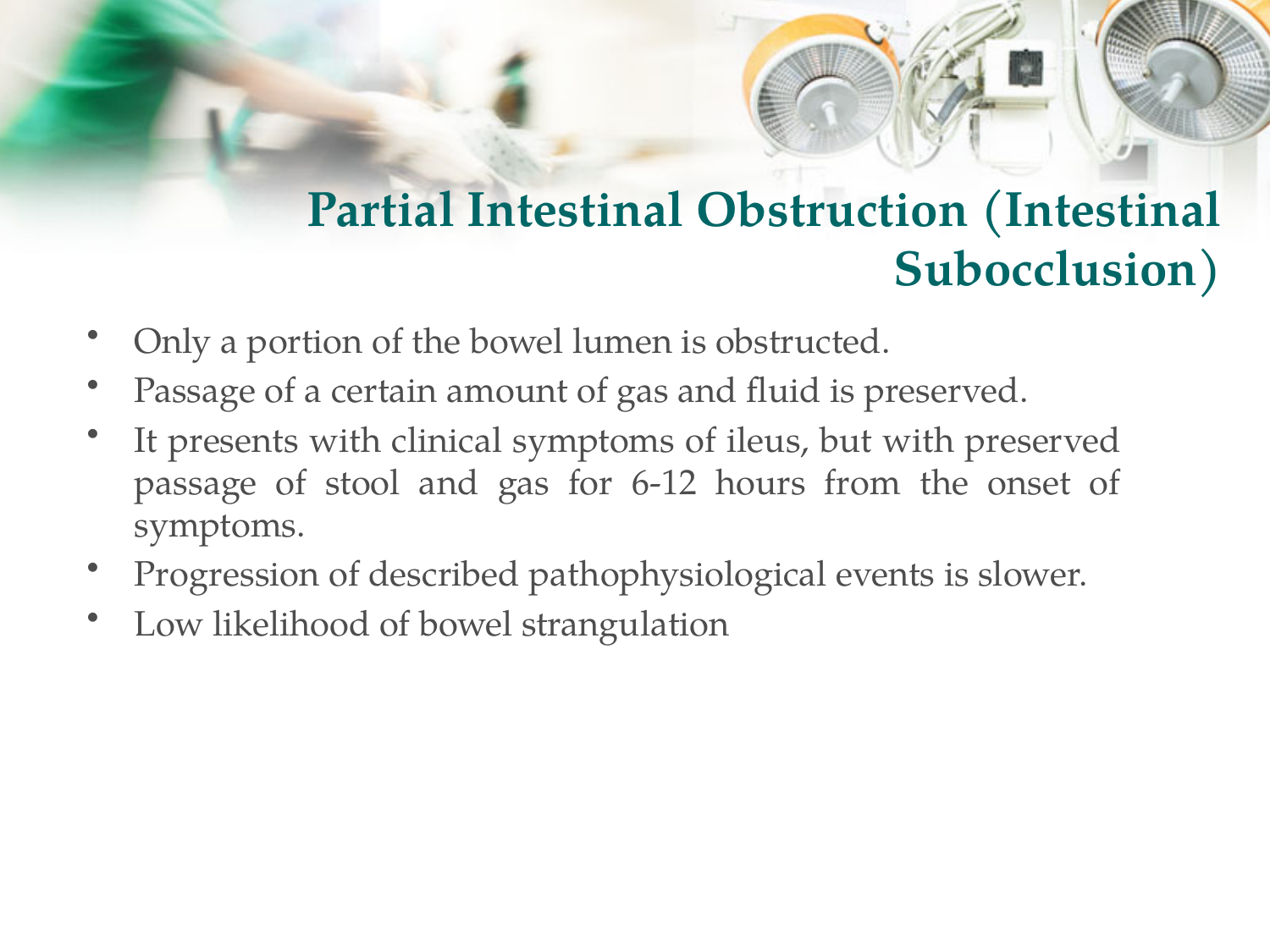

# Partial Intestinal Obstruction (Intestinal Subocclusion)

Only a portion of the bowel lumen is obstructed.
Passage of a certain amount of gas and fluid is preserved.
It presents with clinical symptoms of ileus, but with preserved passage of stool and gas for 6-12 hours from the onset of symptoms.
Progression of described pathophysiological events is slower.
Low likelihood of bowel strangulation